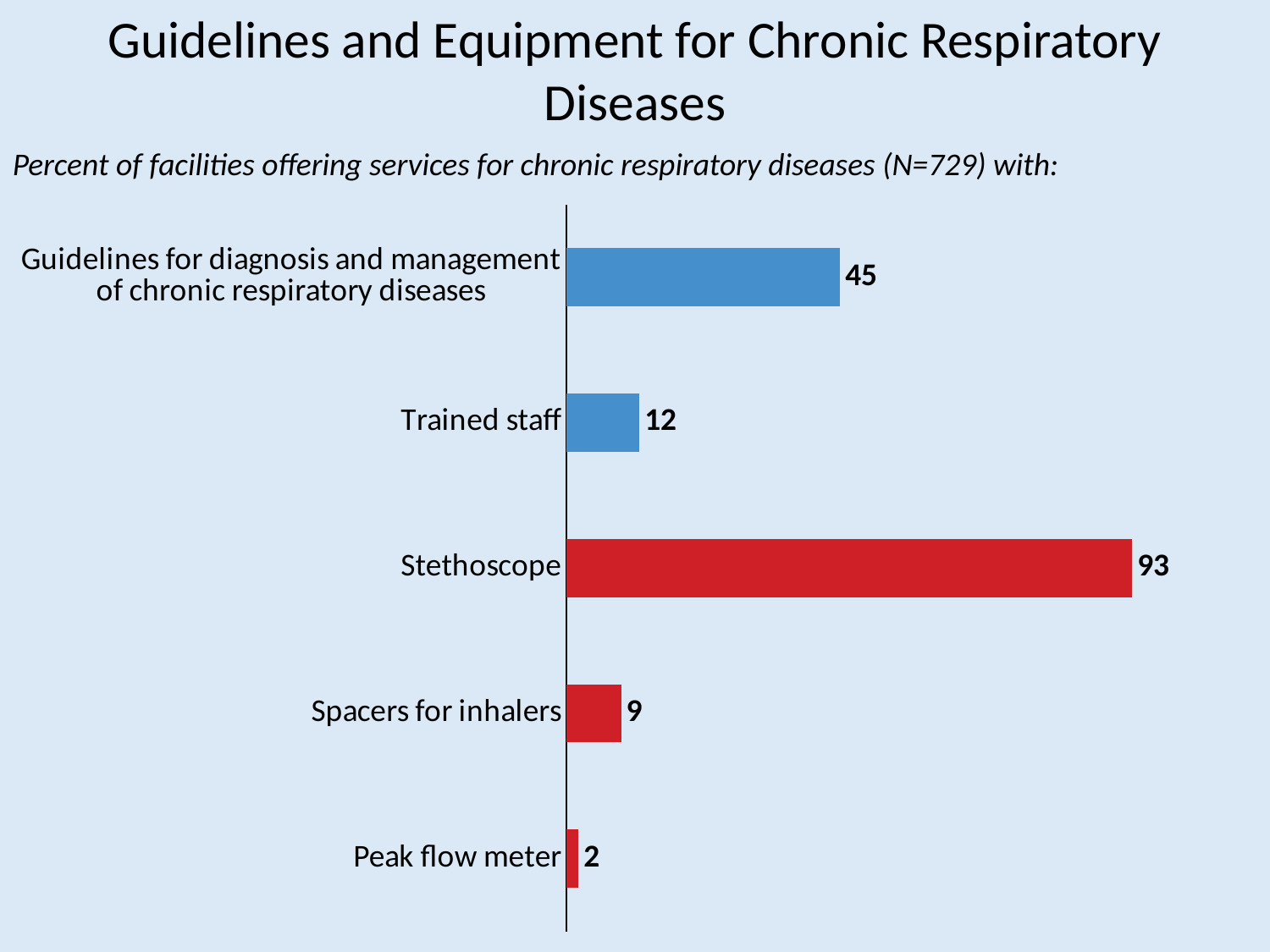

Guidelines and Equipment for Chronic Respiratory Diseases
Percent of facilities offering services for chronic respiratory diseases (N=729) with:

### Chart

| Category | Series 1 |
|---|---|
| Peak flow meter | 2.0 |
| Spacers for inhalers | 9.0 |
| Stethoscope | 93.0 |
| Trained staff | 12.0 |
| Guidelines for diagnosis and management of chronic respiratory diseases | 45.0 |